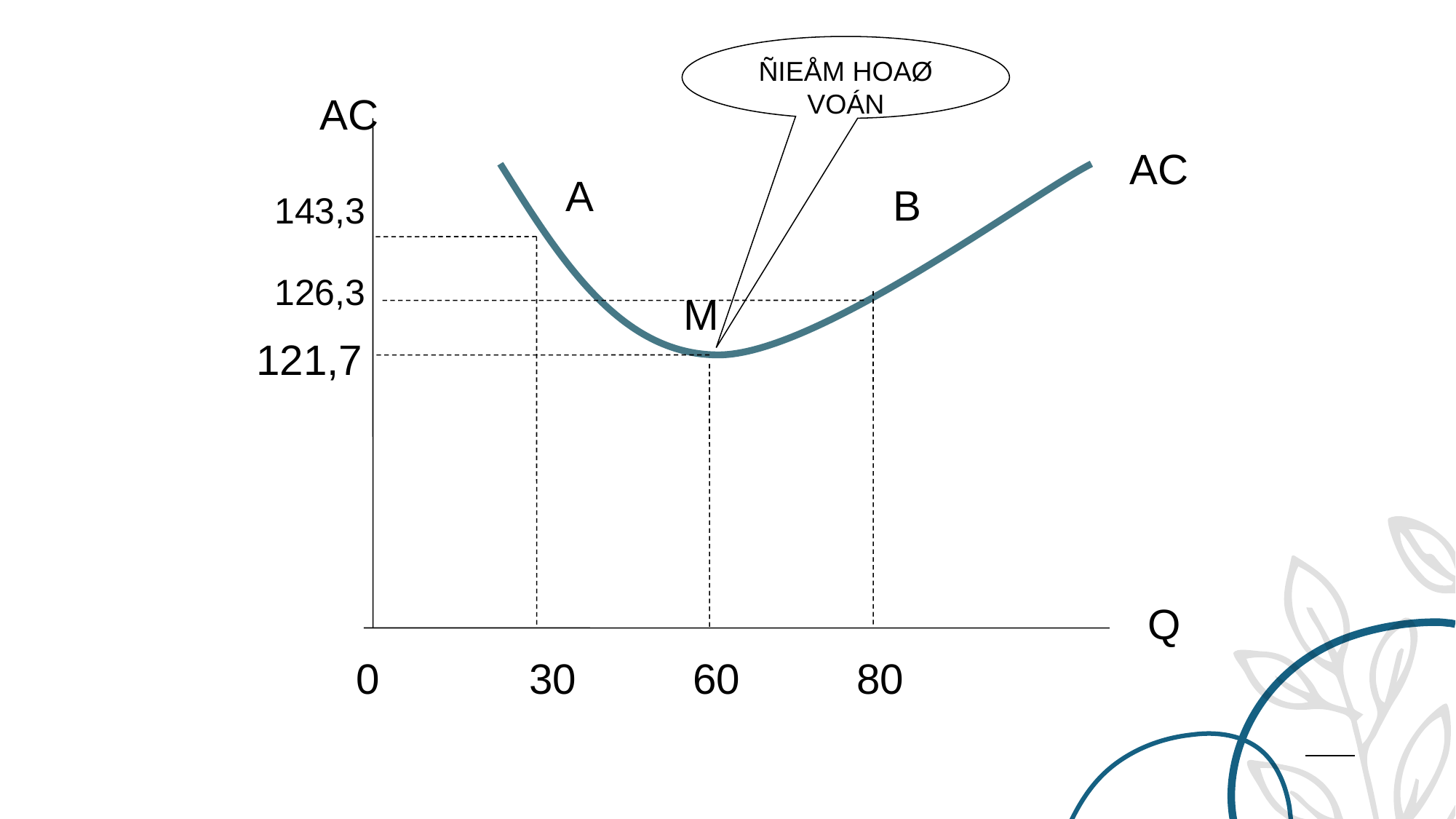

ÑIEÅM HOAØ VOÁN
AC

AC

A
B
143,3

126,3
M

121,7

Q

0
30
60
80